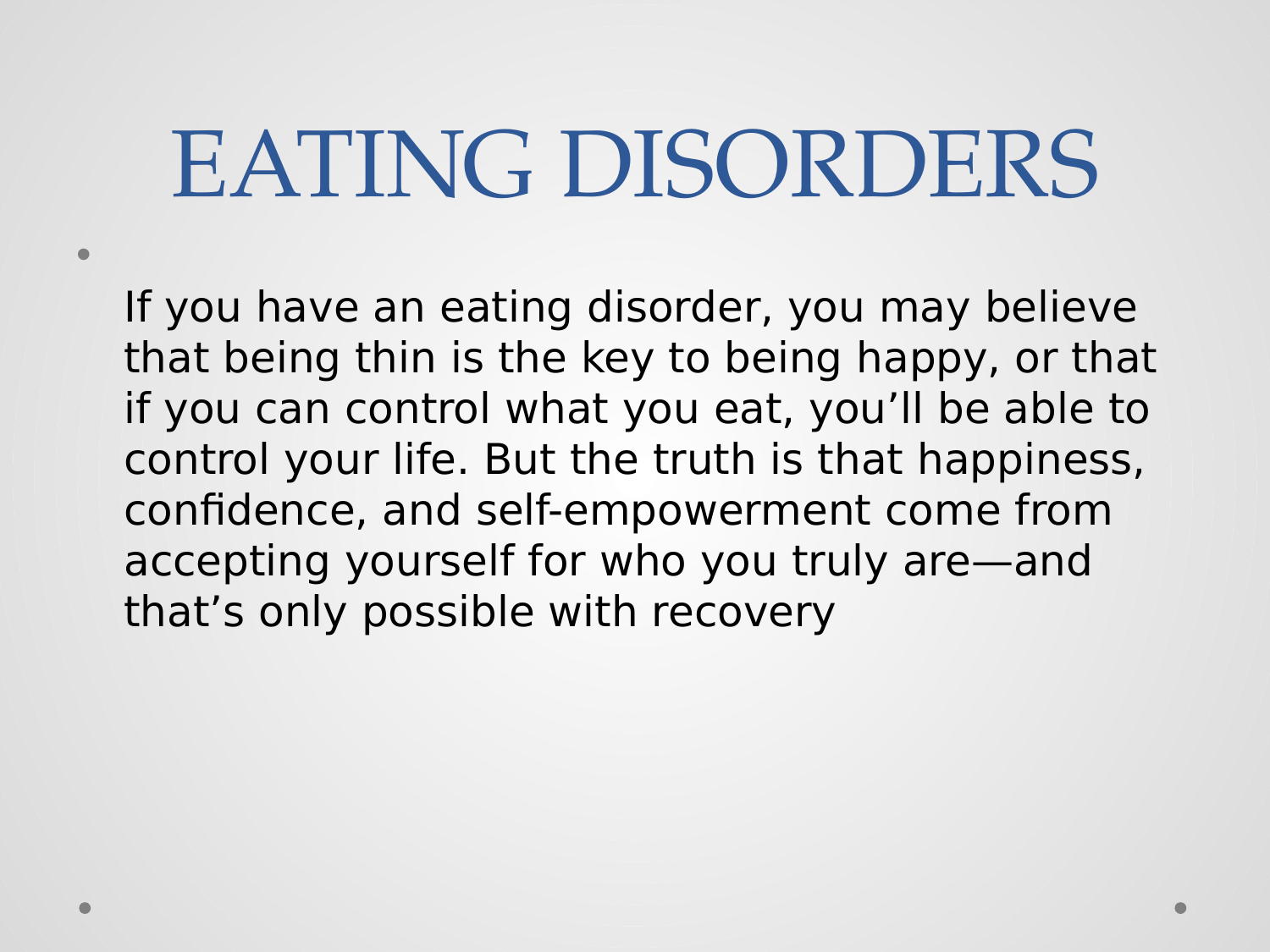

# EATING DISORDERS
If you have an eating disorder, you may believe that being thin is the key to being happy, or that if you can control what you eat, you’ll be able to control your life. But the truth is that happiness, confidence, and self-empowerment come from accepting yourself for who you truly are—and that’s only possible with recovery